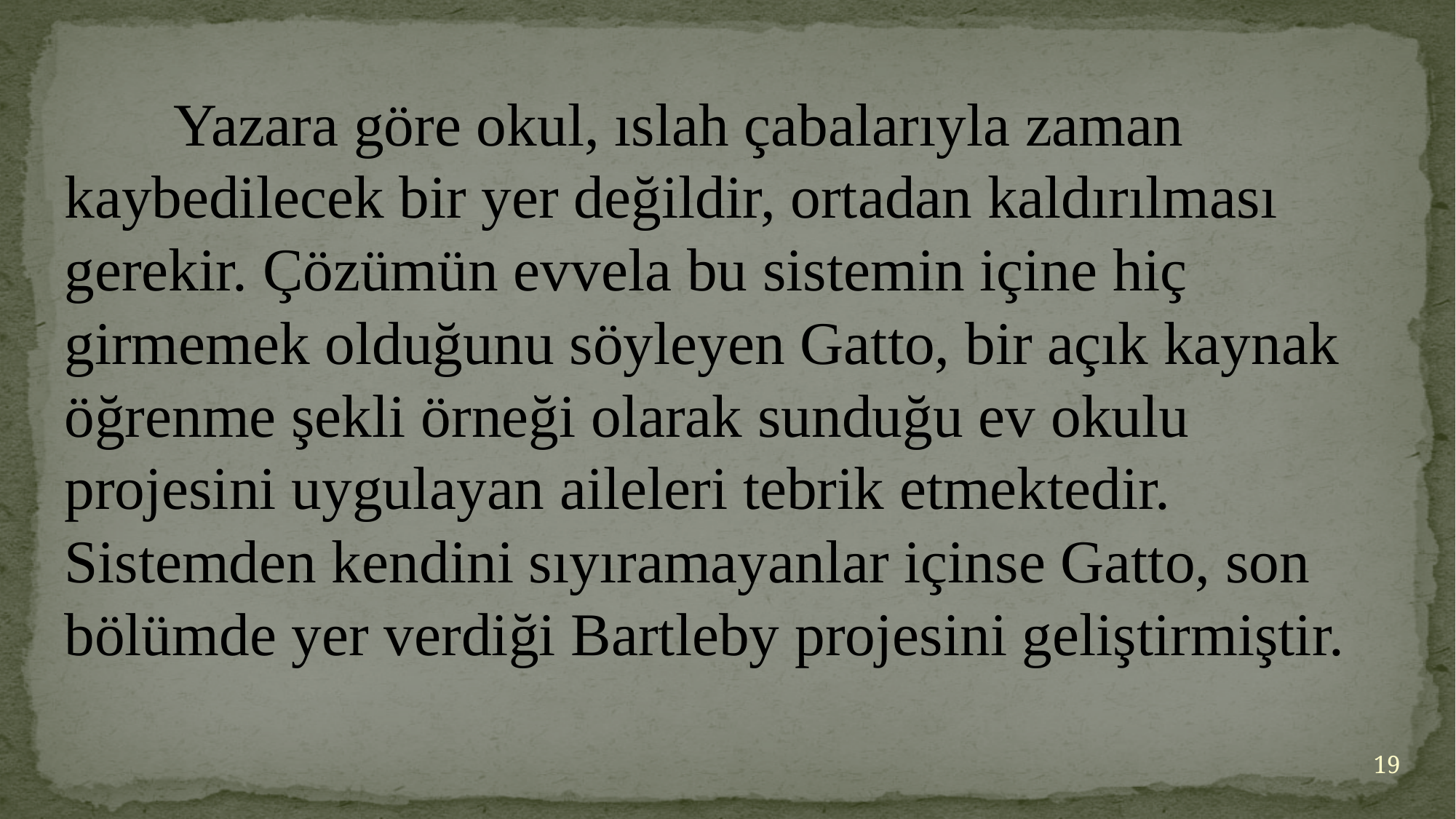

Yazara göre okul, ıslah çabalarıyla zaman kaybedilecek bir yer değildir, ortadan kaldırılması gerekir. Çözümün evvela bu sistemin içine hiç girmemek olduğunu söyleyen Gatto, bir açık kaynak öğrenme şekli örneği olarak sunduğu ev okulu projesini uygulayan aileleri tebrik etmektedir. Sistemden kendini sıyıramayanlar içinse Gatto, son bölümde yer verdiği Bartleby projesini geliştirmiştir.
19